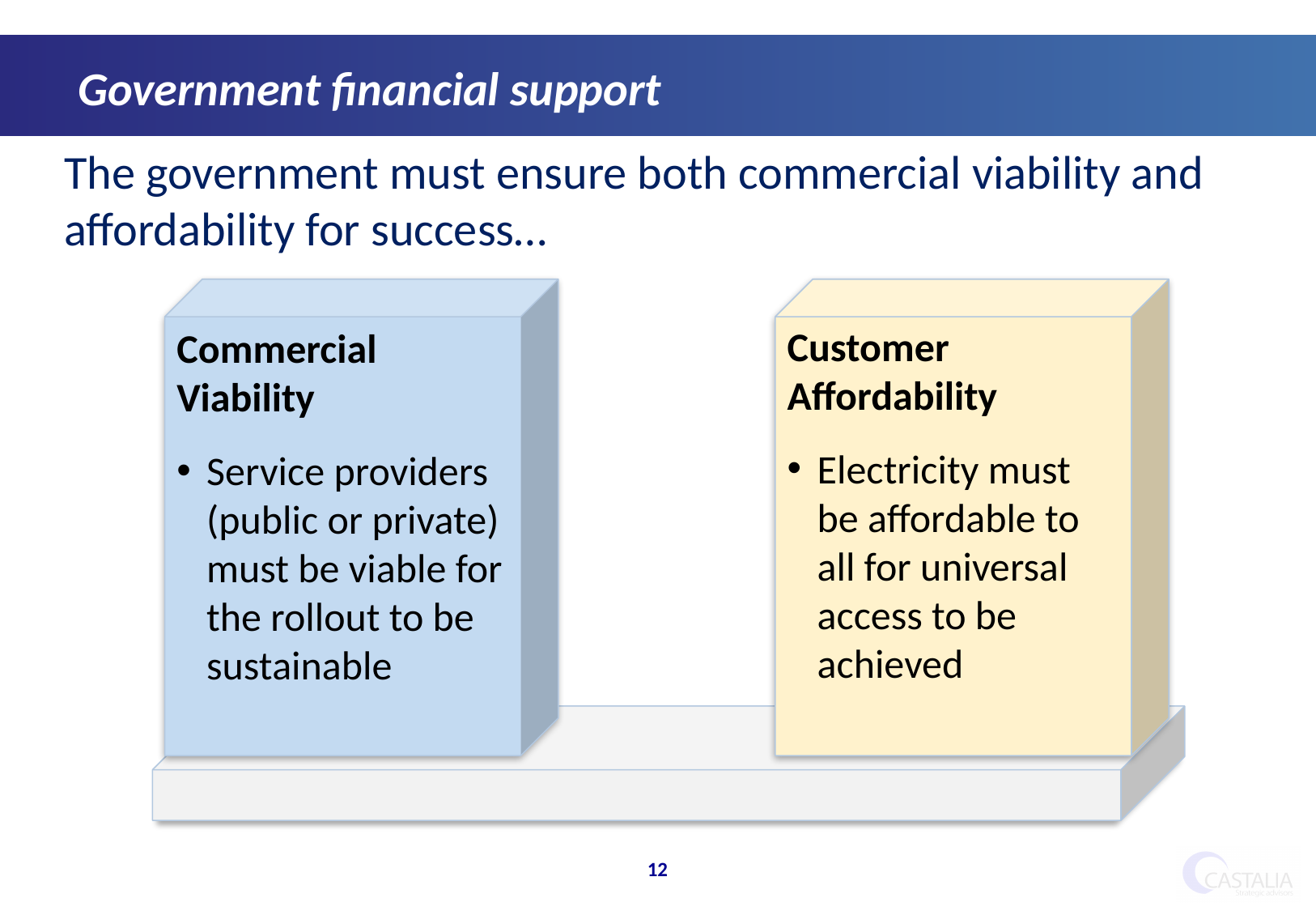

Government financial support
The government must ensure both commercial viability and affordability for success…
Commercial Viability
Service providers (public or private) must be viable for the rollout to be sustainable
Customer Affordability
Electricity must be affordable to all for universal access to be achieved

12